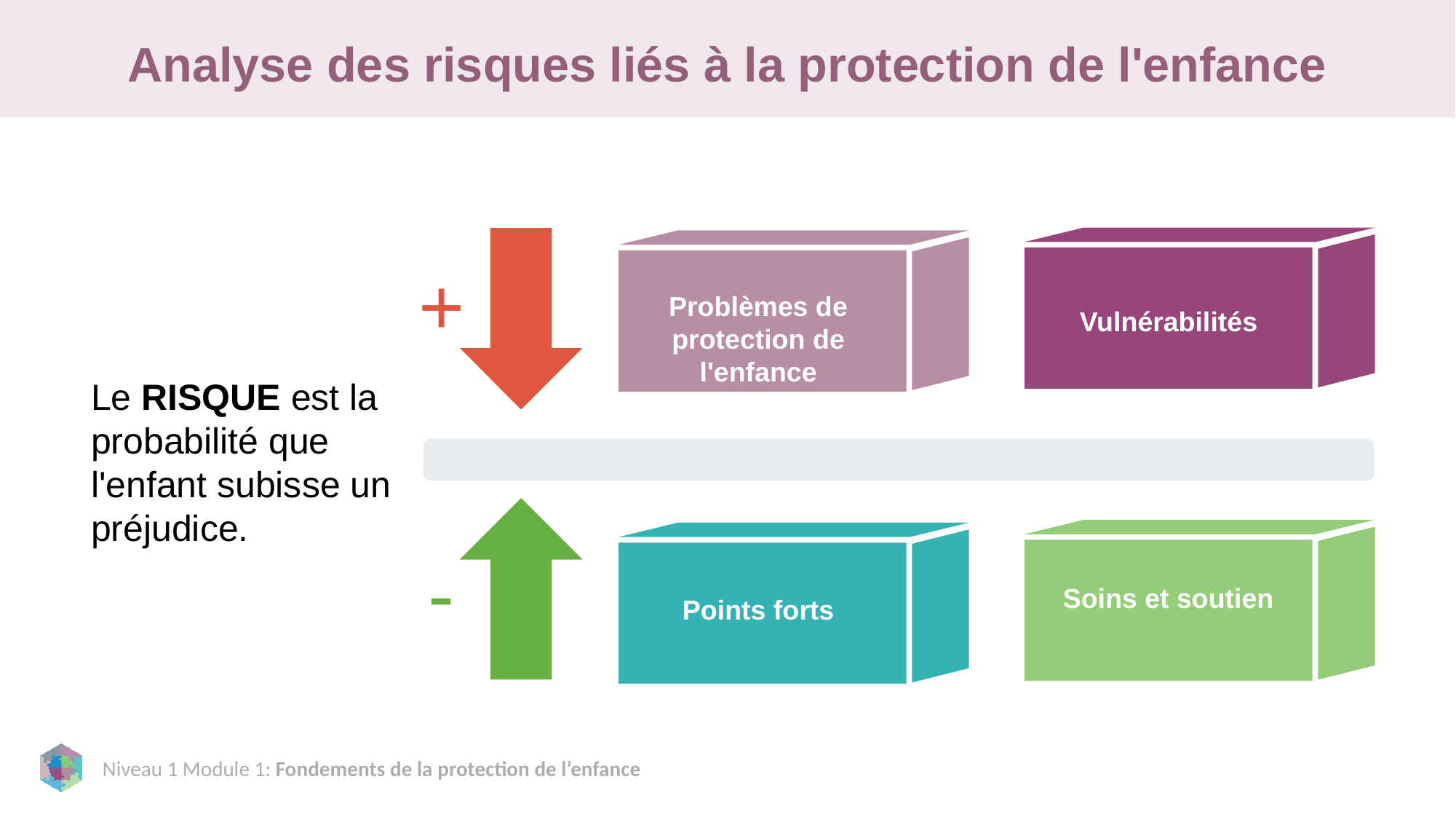

# Analyse des risques liés à la protection de l'enfance

+
Problèmes de protection de l'enfance
Vulnérabilités
Le RISQUE est la probabilité que l'enfant subisse un préjudice.

-
Soins et soutien
Points forts